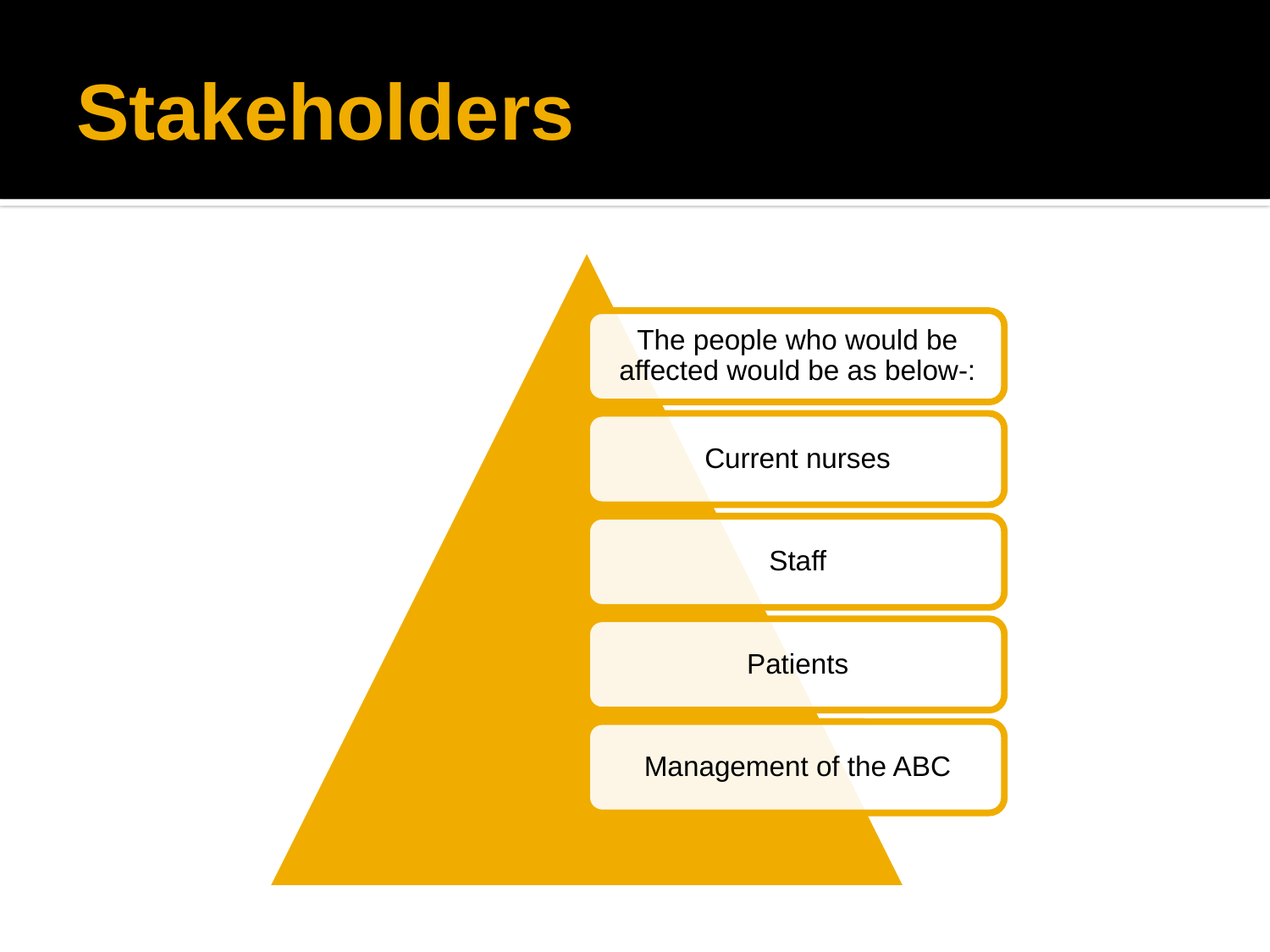

# Stakeholders
The people who would be affected would be as below-:
Current nurses
Staff
Patients
Management of the ABC